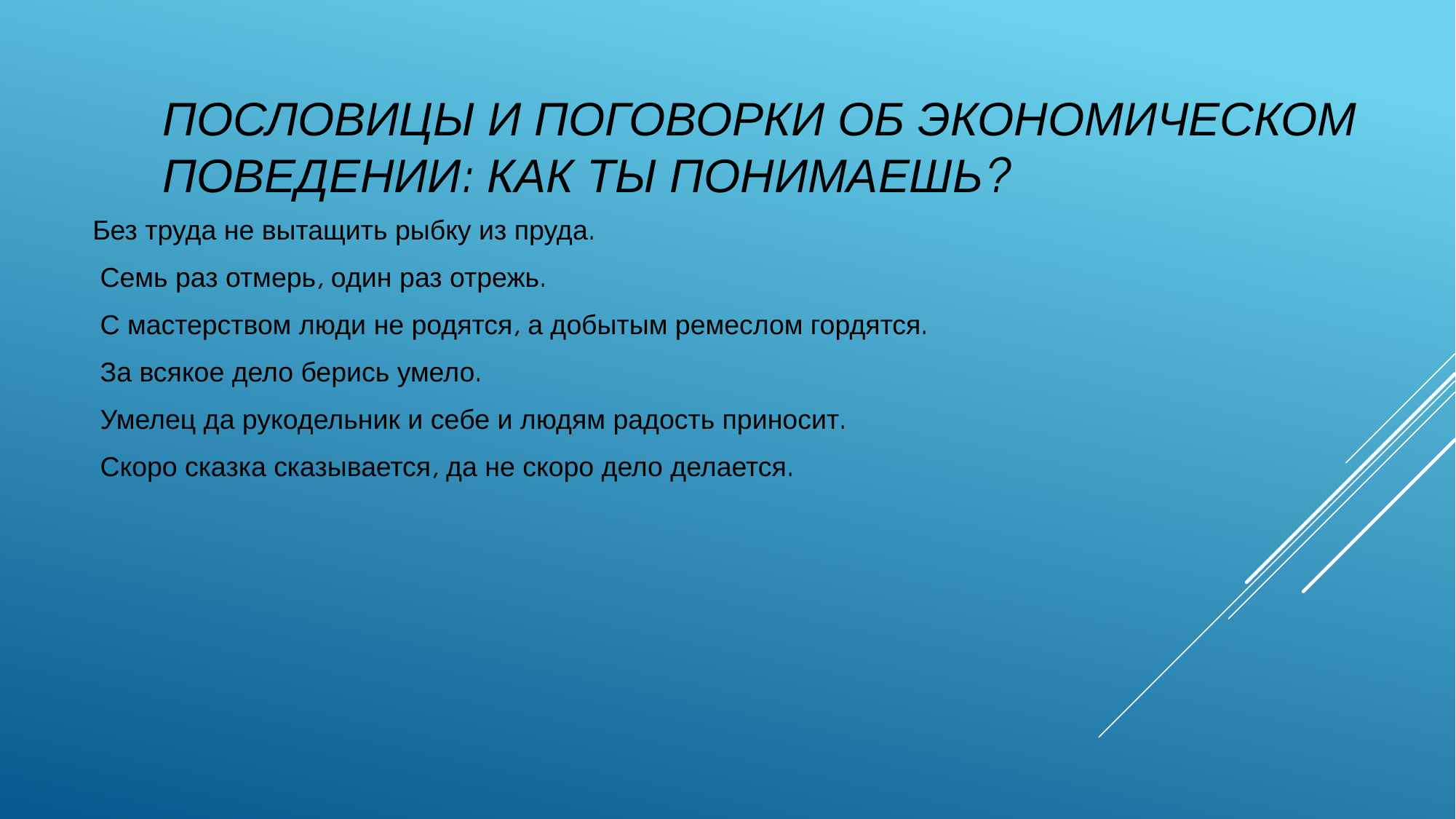

# Пословицы и поговорки об экономическом поведении: как ты понимаешь?
Без труда не вытащить рыбку из пруда.
 Семь раз отмерь, один раз отрежь.
 С мастерством люди не родятся, а добытым ремеслом гордятся.
 За всякое дело берись умело.
 Умелец да рукодельник и себе и людям радость приносит.
 Скоро сказка сказывается, да не скоро дело делается.